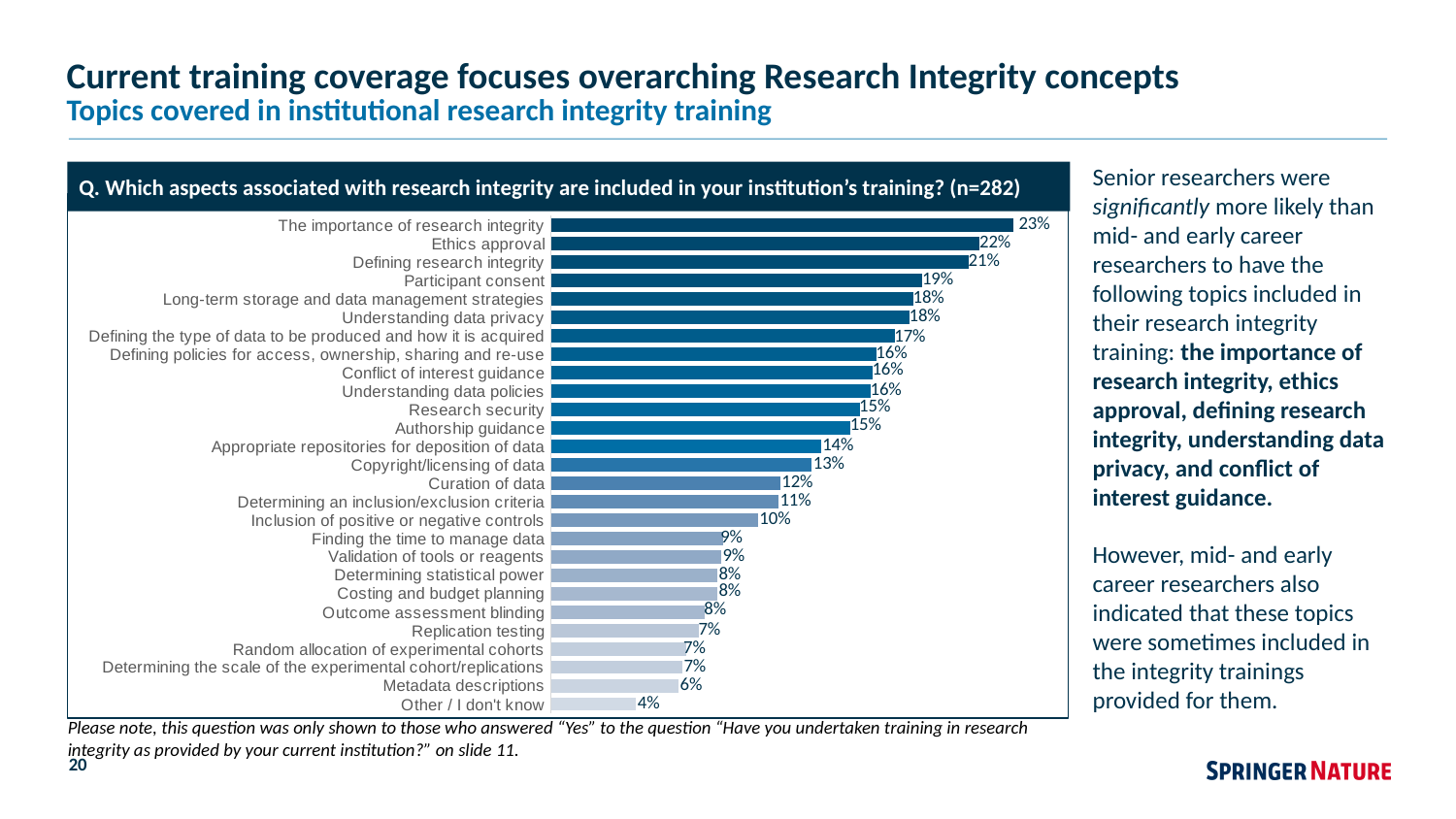

# Current training coverage focuses overarching Research Integrity concepts
Topics covered in institutional research integrity training
Q. Which aspects associated with research integrity are included in your institution’s training? (n=282)
Senior researchers were significantly more likely than mid- and early career researchers to have the following topics included in their research integrity training: the importance of research integrity, ethics approval, defining research integrity, understanding data privacy, and conflict of interest guidance.

However, mid- and early career researchers also indicated that these topics were sometimes included in the integrity trainings provided for them.

### Chart

| Category | % |
|---|---|
| Other / I don't know | 0.04267161410019 |
| Metadata descriptions | 0.06400742115028 |
| Determining the scale of the experimental cohort/replications | 0.06586270871985 |
| Random allocation of experimental cohorts | 0.06771799628942 |
| Replication testing | 0.07421150278293 |
| Outcome assessment blinding | 0.07699443413729 |
| Costing and budget planning | 0.0834879406308 |
| Determining statistical power | 0.0834879406308 |
| Validation of tools or reagents | 0.08534322820037 |
| Finding the time to manage data | 0.08627087198516 |
| Inclusion of positive or negative controls | 0.1038961038961 |
| Determining an inclusion/exclusion criteria | 0.1141001855288 |
| Curation of data | 0.1150278293135 |
| Copyright/licensing of data | 0.1307977736549 |
| Appropriate repositories for deposition of data | 0.1354359925789 |
| Authorship guidance | 0.1502782931354 |
| Research security | 0.1549165120594 |
| Understanding data policies | 0.1604823747681 |
| Conflict of interest guidance | 0.1614100185529 |
| Defining policies for access, ownership, sharing and re-use | 0.1632653061224 |
| Defining the type of data to be produced and how it is acquired | 0.1725417439703 |
| Understanding data privacy | 0.1799628942486 |
| Long-term storage and data management strategies | 0.1818181818182 |
| Participant consent | 0.1864564007421 |
| Defining research integrity | 0.2096474953618 |
| Ethics approval | 0.2152133580705 |
| The importance of research integrity | 0.2319109461967 |
Please note, this question was only shown to those who answered “Yes” to the question “Have you undertaken training in research integrity as provided by your current institution?” on slide 11.